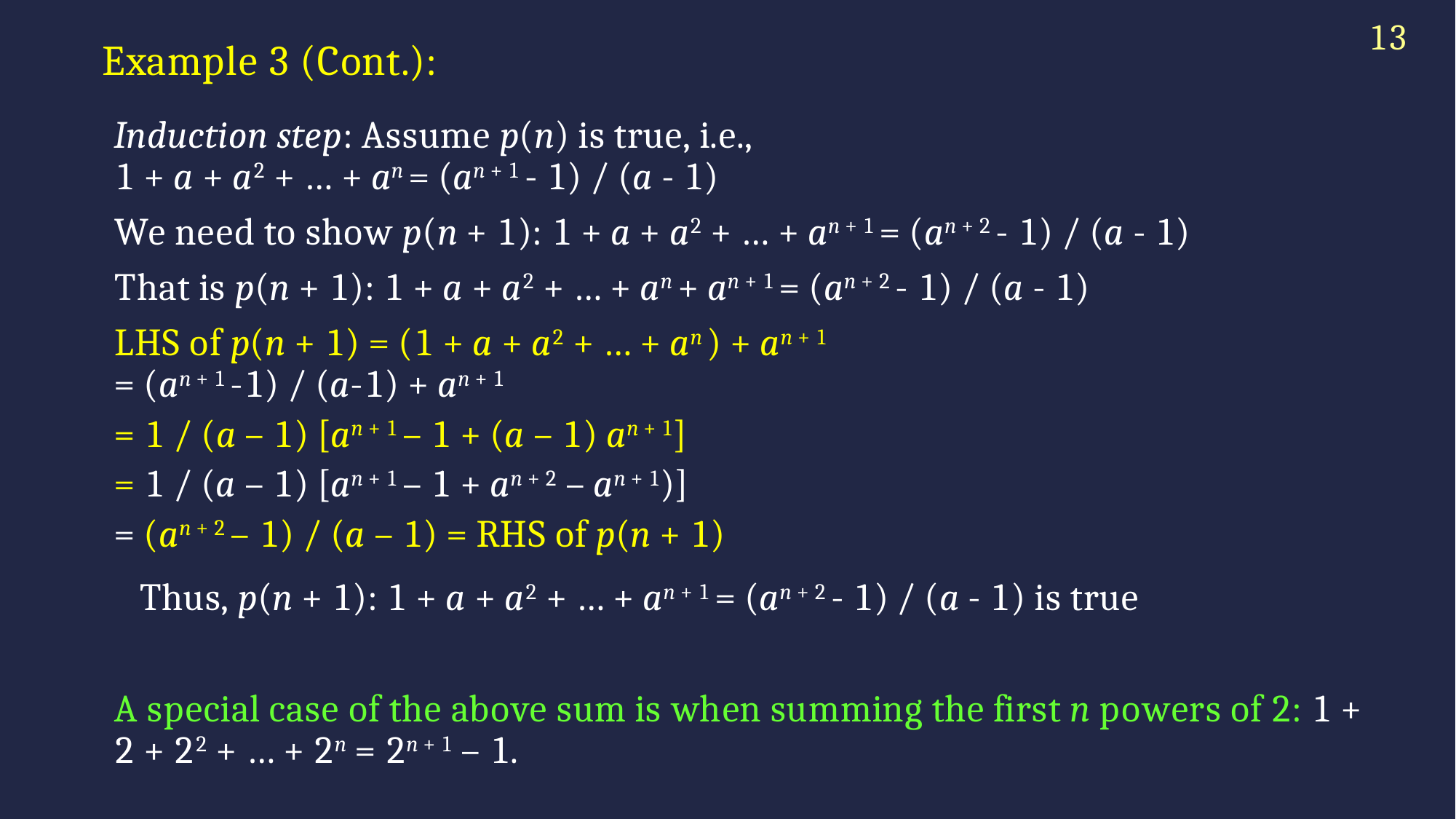

13
# Example 3 (Cont.):
Induction step: Assume p(n) is true, i.e.,
1 + a + a2 + … + an = (an + 1 - 1) / (a - 1)
We need to show p(n + 1): 1 + a + a2 + … + an + 1 = (an + 2 - 1) / (a - 1)
That is p(n + 1): 1 + a + a2 + … + an + an + 1 = (an + 2 - 1) / (a - 1)
LHS of p(n + 1) = (1 + a + a2 + … + an ) + an + 1
= (an + 1 -1) / (a-1) + an + 1
= 1 / (a – 1) [an + 1 – 1 + (a – 1) an + 1]
= 1 / (a – 1) [an + 1 – 1 + an + 2 – an + 1)]
= (an + 2 – 1) / (a – 1) = RHS of p(n + 1)
 	Thus, p(n + 1): 1 + a + a2 + … + an + 1 = (an + 2 - 1) / (a - 1) is true

A special case of the above sum is when summing the first n powers of 2: 1 + 2 + 22 + … + 2n = 2n + 1 – 1.